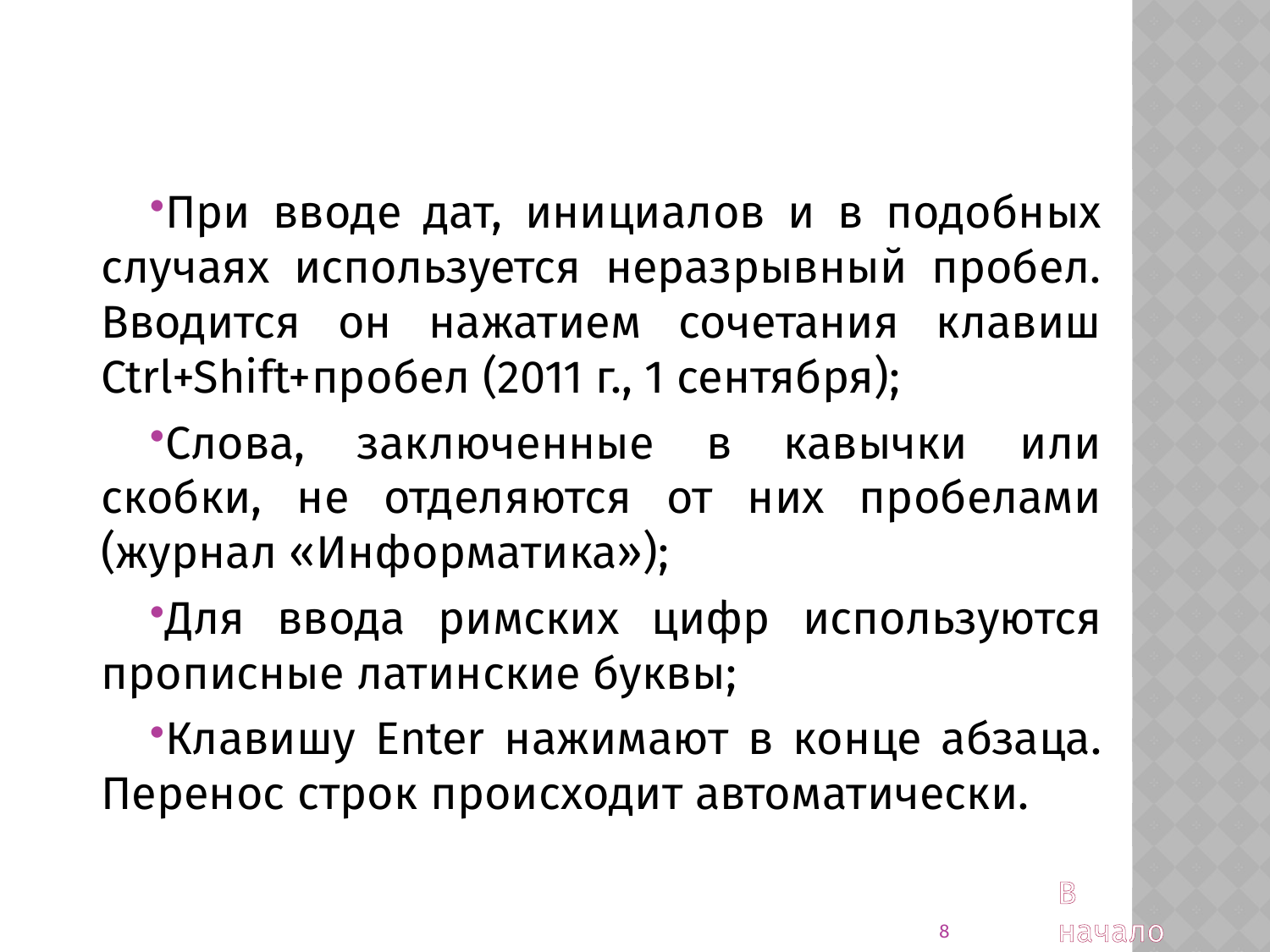

При вводе дат, инициалов и в подобных случаях используется неразрывный пробел. Вводится он нажатием сочетания клавиш Ctrl+Shift+пробел (2011 г., 1 сентября);
Слова, заключенные в кавычки или скобки, не отделяются от них пробелами (журнал «Информатика»);
Для ввода римских цифр используются прописные латинские буквы;
Клавишу Enter нажимают в конце абзаца. Перенос строк происходит автоматически.
В начало
8